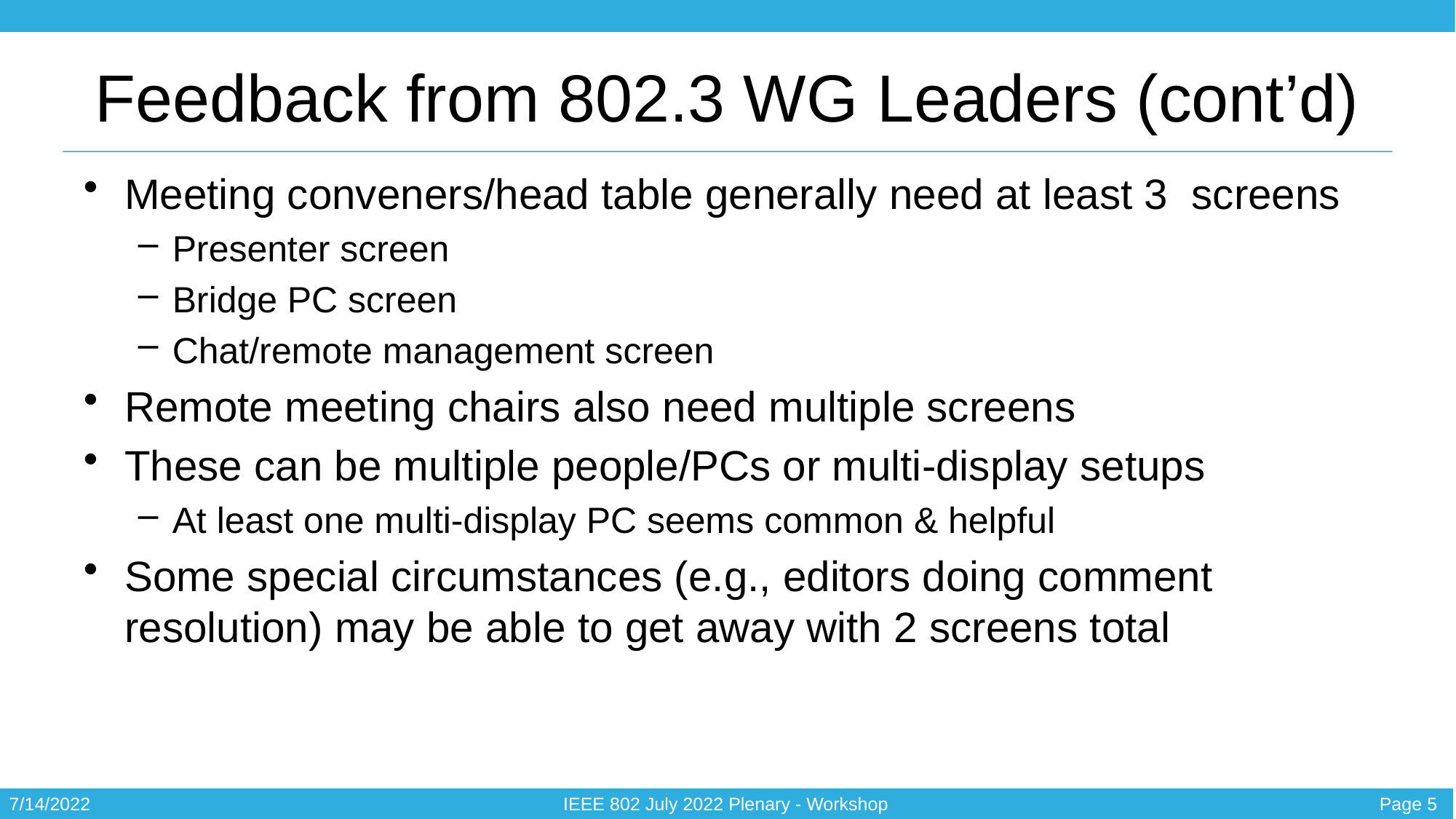

# Feedback from 802.3 WG Leaders (cont’d)
Meeting conveners/head table generally need at least 3  screens
Presenter screen
Bridge PC screen
Chat/remote management screen
Remote meeting chairs also need multiple screens
These can be multiple people/PCs or multi-display setups
At least one multi-display PC seems common & helpful
Some special circumstances (e.g., editors doing comment resolution) may be able to get away with 2 screens total